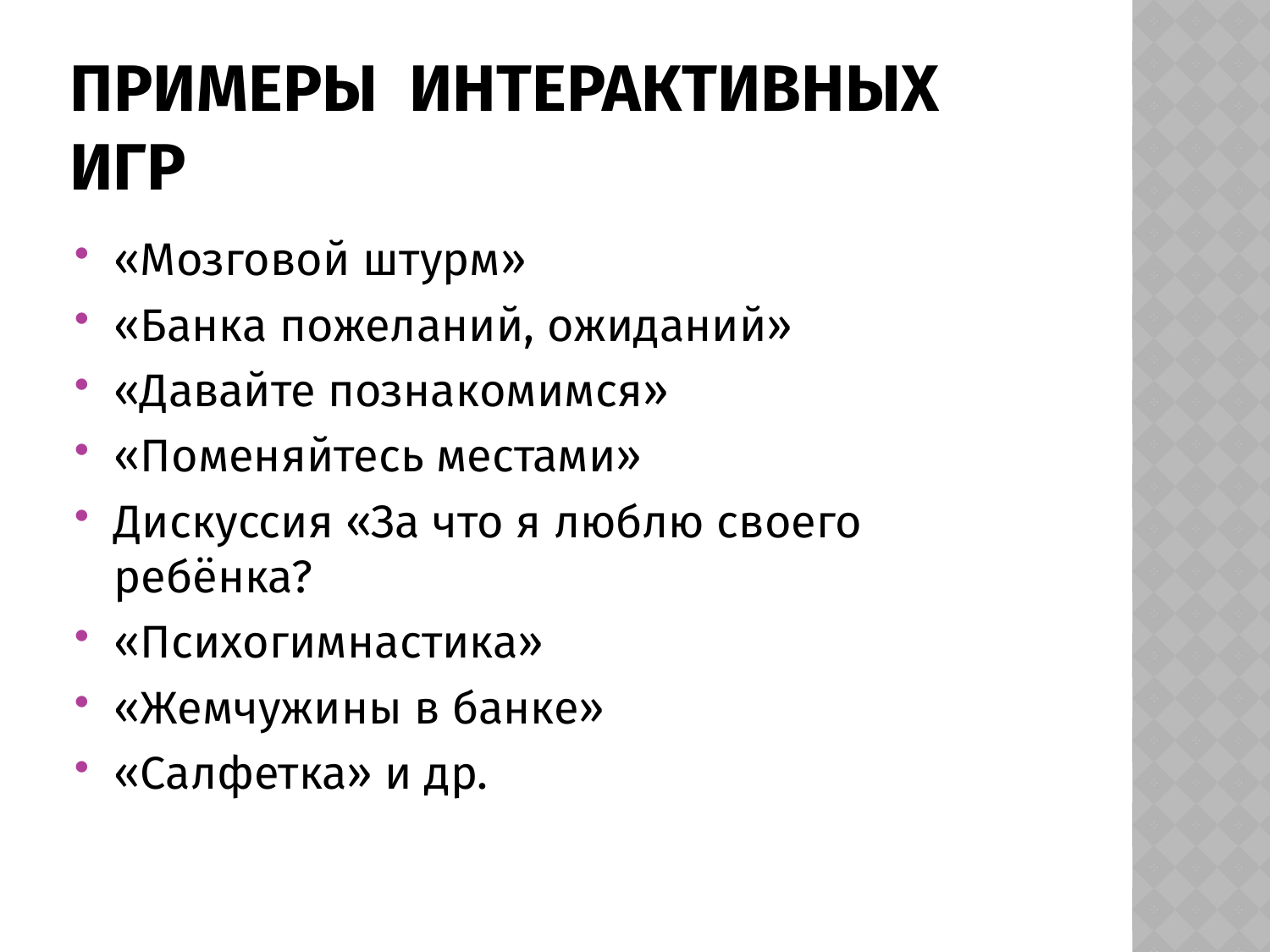

# Примеры  интерактивных  игр
«Мозговой штурм»
«Банка пожеланий, ожиданий»
«Давайте познакомимся»
«Поменяйтесь местами»
Дискуссия «За что я люблю своего ребёнка?
«Психогимнастика»
«Жемчужины в банке»
«Салфетка» и др.